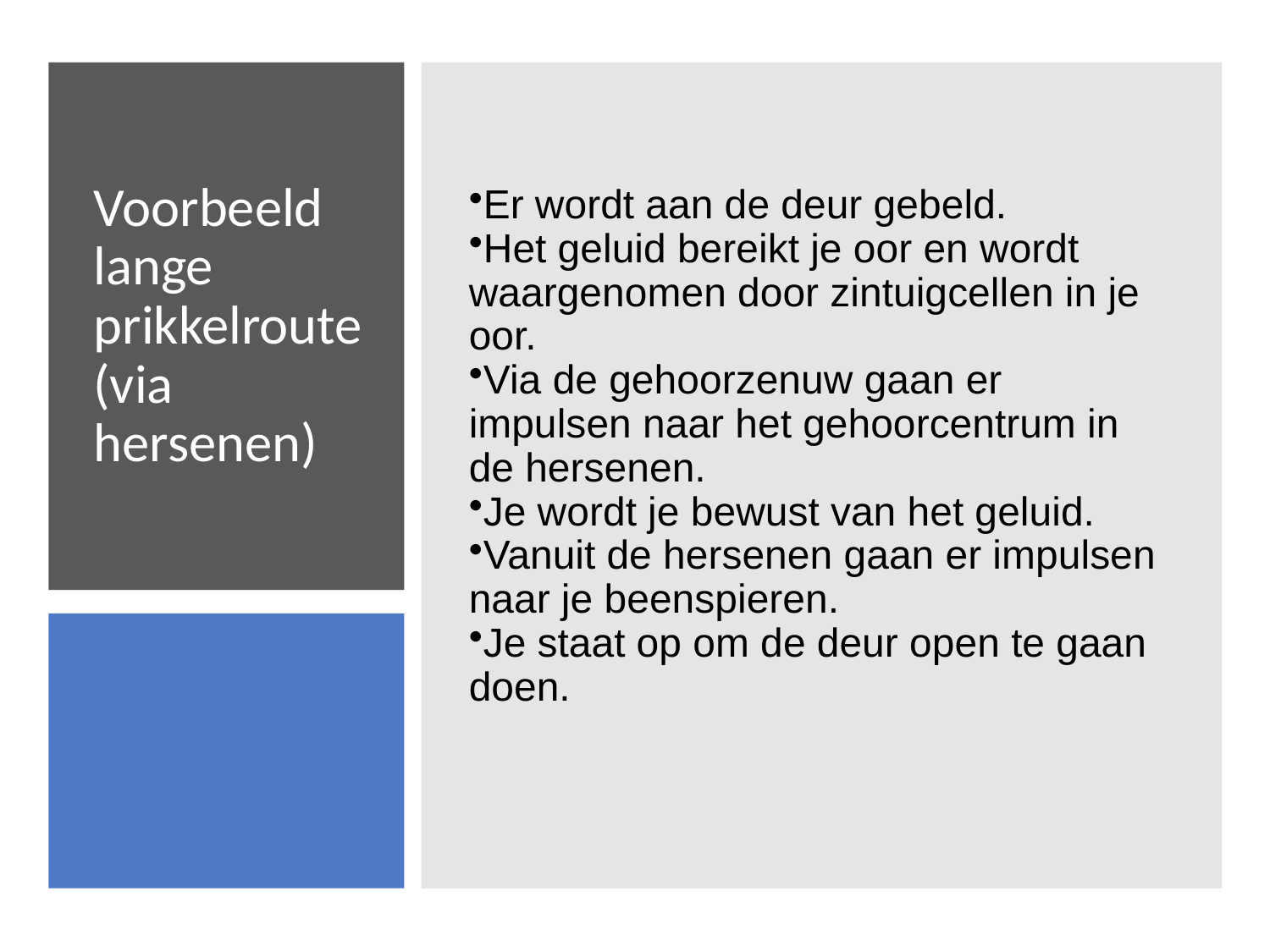

Er wordt aan de deur gebeld.
Het geluid bereikt je oor en wordt waargenomen door zintuigcellen in je oor.
Via de gehoorzenuw gaan er impulsen naar het gehoorcentrum in de hersenen.
Je wordt je bewust van het geluid.
Vanuit de hersenen gaan er impulsen naar je beenspieren.
Je staat op om de deur open te gaan doen.

# Voorbeeld lange prikkelroute (via hersenen)